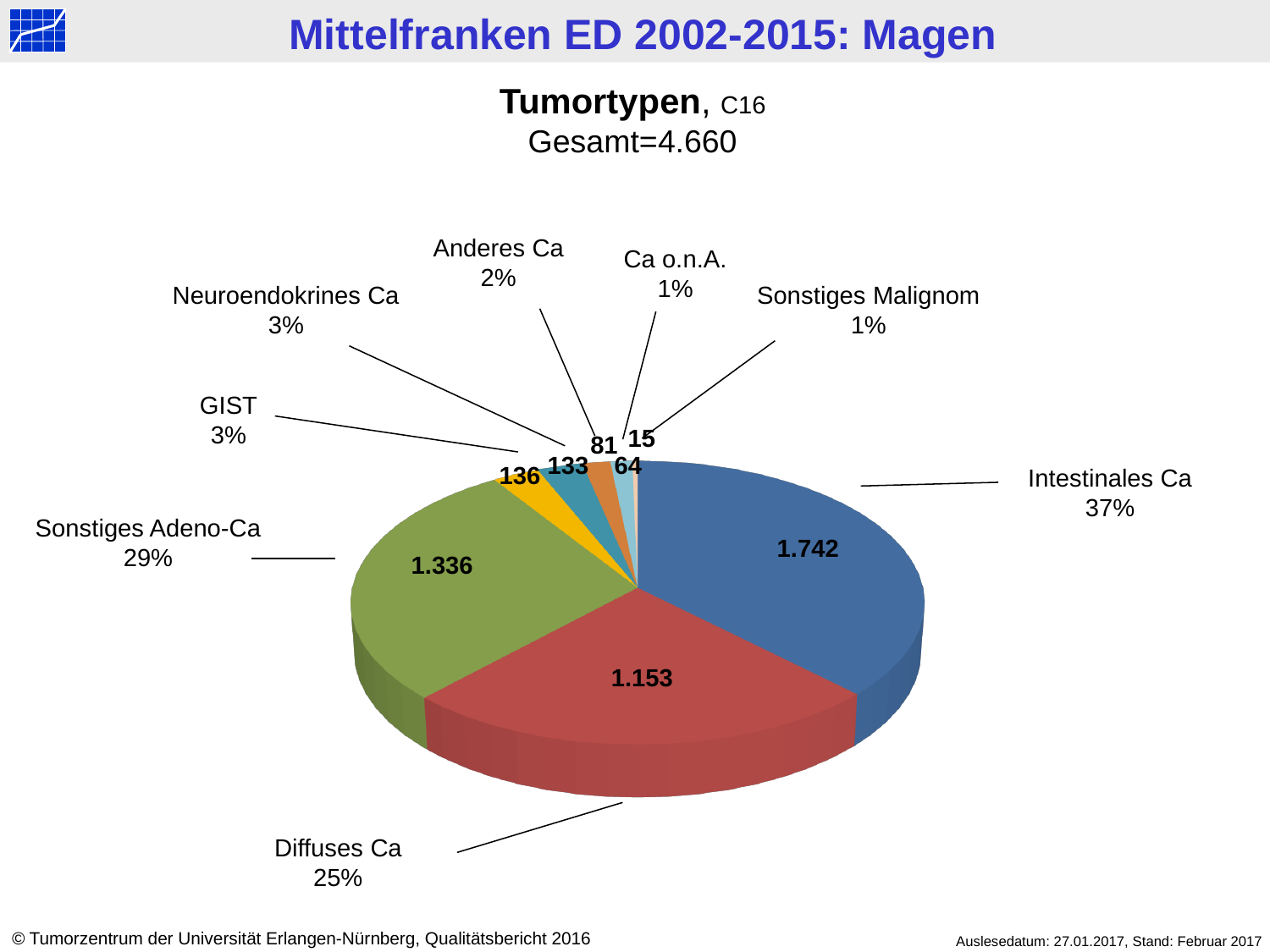

Tumortypen, C16
Gesamt=4.660
Anderes Ca
2%
Ca o.n.A.
1%
Neuroendokrines Ca
3%
Sonstiges Malignom
1%
GIST
3%

[unsupported chart]

15
81
64
133
136
Intestinales Ca
37%
Sonstiges Adeno-Ca
29%
1.742
1.336
1.153
Diffuses Ca
25%